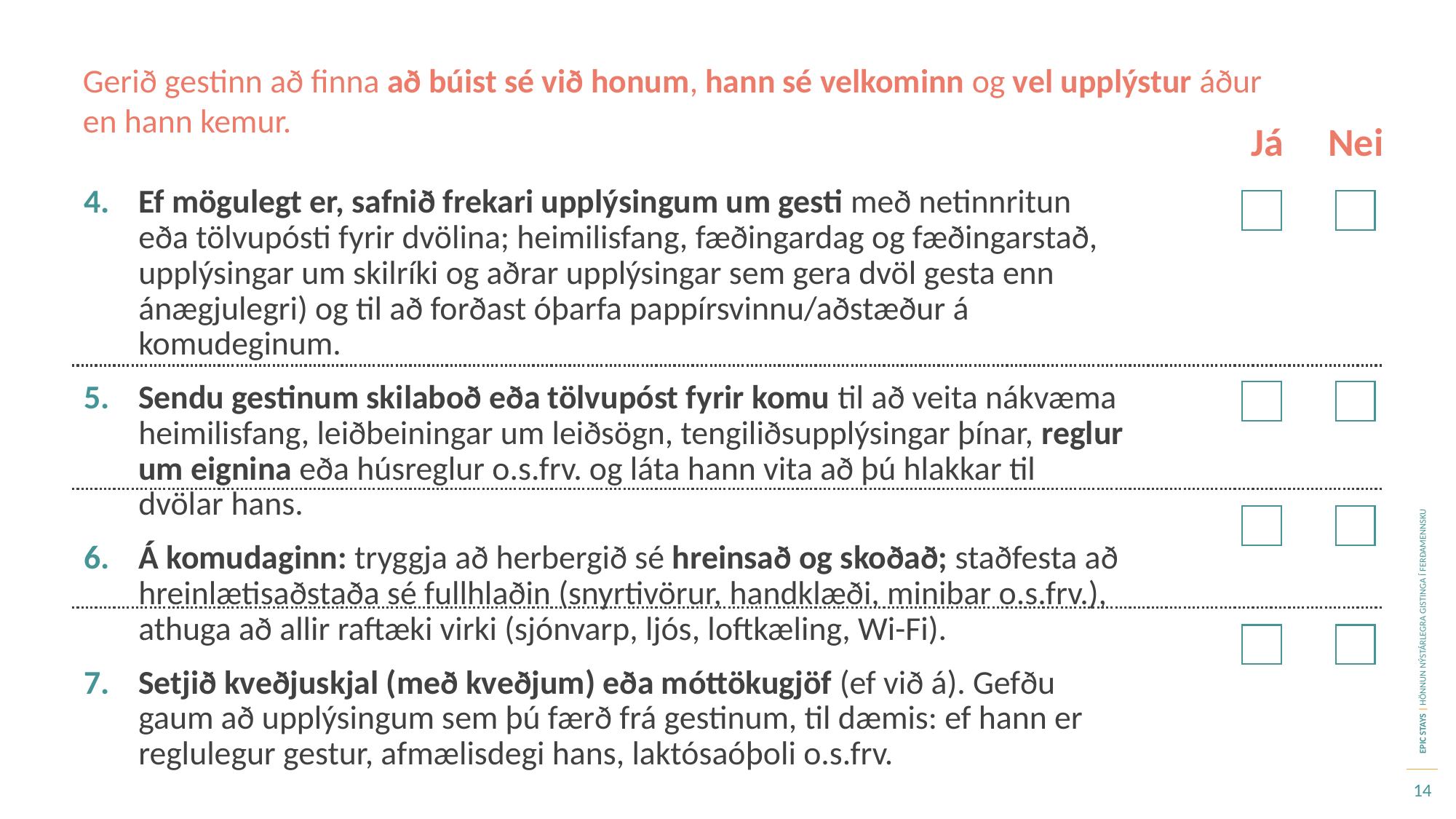

Gerið gestinn að finna að búist sé við honum, hann sé velkominn og vel upplýstur áður en hann kemur.
Já     Nei

Ef mögulegt er, safnið frekari upplýsingum um gesti með netinnritun eða tölvupósti fyrir dvölina; heimilisfang, fæðingardag og fæðingarstað, upplýsingar um skilríki og aðrar upplýsingar sem gera dvöl gesta enn ánægjulegri) og til að forðast óþarfa pappírsvinnu/aðstæður á komudeginum.
Sendu gestinum skilaboð eða tölvupóst fyrir komu til að veita nákvæma heimilisfang, leiðbeiningar um leiðsögn, tengiliðsupplýsingar þínar, reglur um eignina eða húsreglur o.s.frv. og láta hann vita að þú hlakkar til dvölar hans.
Á komudaginn: tryggja að herbergið sé hreinsað og skoðað; staðfesta að hreinlætisaðstaða sé fullhlaðin (snyrtivörur, handklæði, minibar o.s.frv.), athuga að allir raftæki virki (sjónvarp, ljós, loftkæling, Wi-Fi).
Setjið kveðjuskjal (með kveðjum) eða móttökugjöf (ef við á). Gefðu gaum að upplýsingum sem þú færð frá gestinum, til dæmis: ef hann er reglulegur gestur, afmælisdegi hans, laktósaóþoli o.s.frv.

14